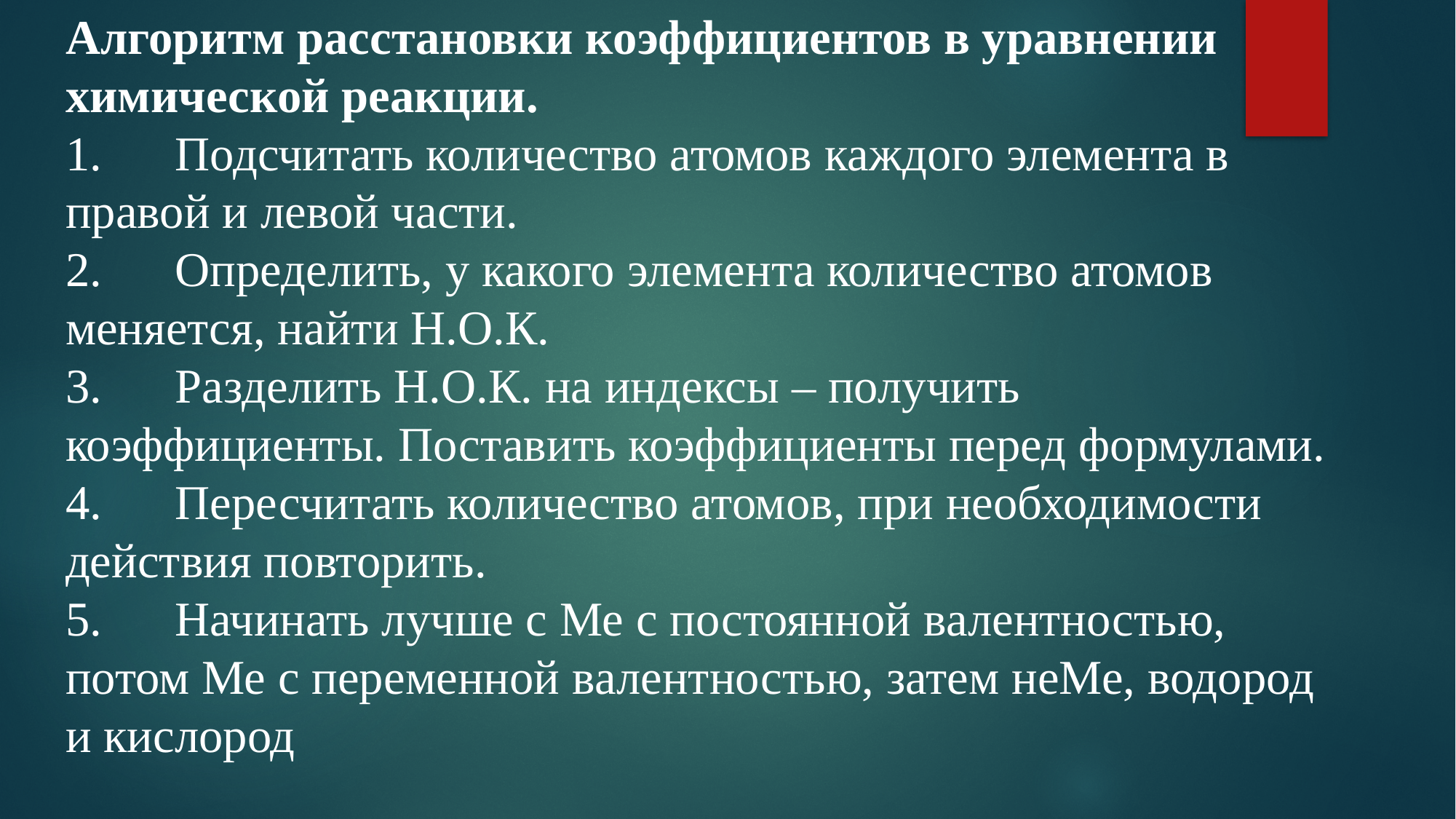

# Алгоритм расстановки коэффициентов в уравнении химической реакции. 1.      Подсчитать количество атомов каждого элемента в правой и левой части. 2.      Определить, у какого элемента количество атомов меняется, найти Н.О.К. 3.      Разделить Н.О.К. на индексы – получить коэффициенты. Поставить коэффициенты перед формулами. 4.      Пересчитать количество атомов, при необходимости действия повторить. 5.      Начинать лучше с Ме с постоянной валентностью, потом Ме с переменной валентностью, затем неМе, водород и кислород